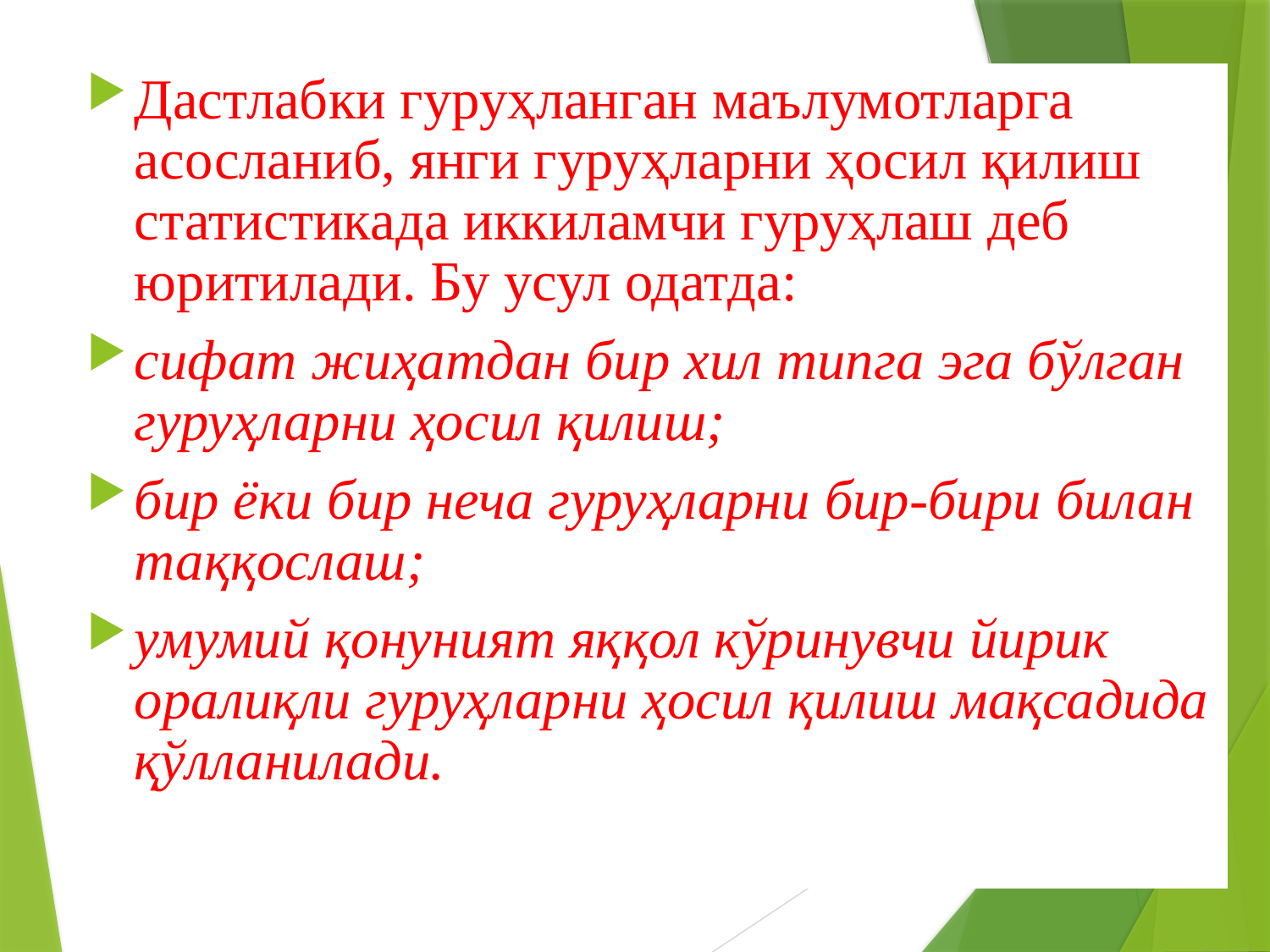

Дастлабки гуруҳланган маълумотларга асосланиб, янги гуруҳларни ҳосил қилиш статистикада иккиламчи гуруҳлаш деб юритилади. Бу усул одатда:
сифат жиҳатдан бир хил типга эга бўлган гуруҳларни ҳосил қилиш;
бир ёки бир неча гуруҳларни бир-бири билан таққослаш;
умумий қонуният яққол кўринувчи йирик оралиқли гуруҳларни ҳосил қилиш мақсадида қўлланилади.